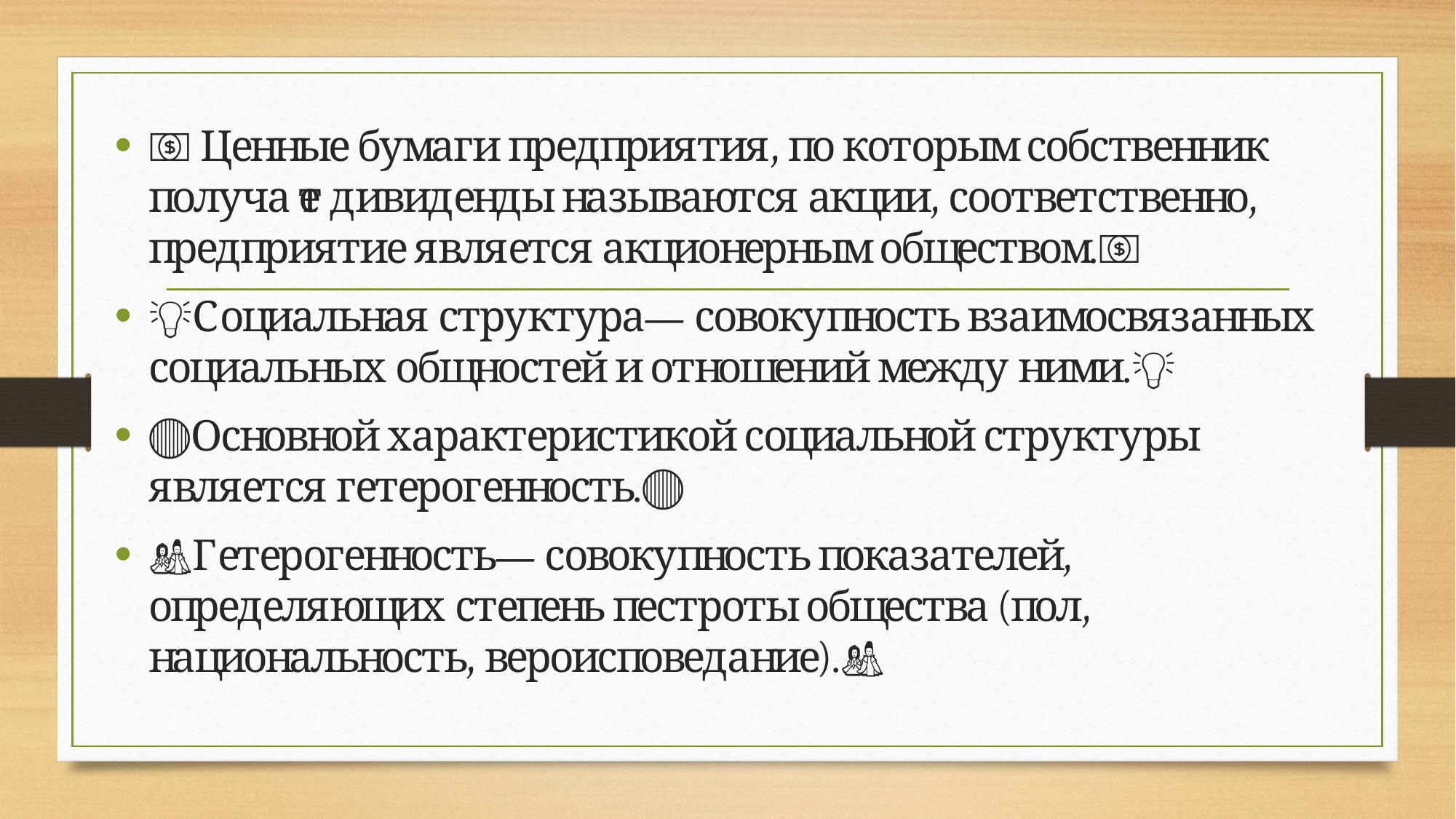

💵 Ценные бумаги предприятия, по которым собственник получает дивиденды называются акции, соответственно, предприятие является акционерным обществом.💵
💡Социальная структура— совокупность взаимосвязанных социальных общностей и отношений между ними.💡
🔴Основной характеристикой социальной структуры является гетерогенность.🔴
🎎Гетерогенность— совокупность показателей, определяющих степень пестроты общества (пол, национальность, вероисповедание).🎎